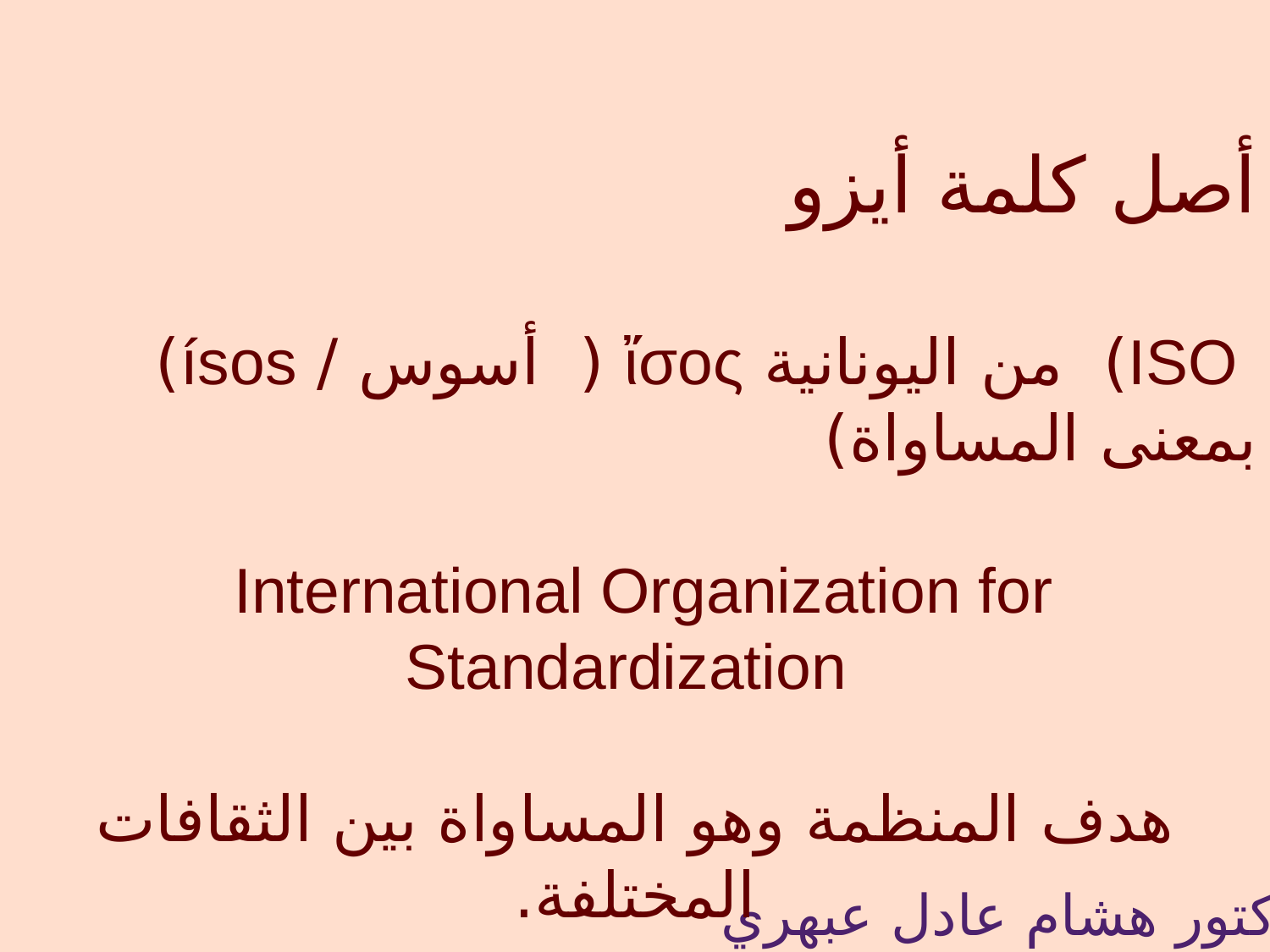

أصل كلمة أيزو

 ISO)  من اليونانية ἴσος (  أسوس / ísos) بمعنى المساواة)

 International Organization for Standardization

هدف المنظمة وهو المساواة بين الثقافات المختلفة.

الدكتور هشام عادل عبهري